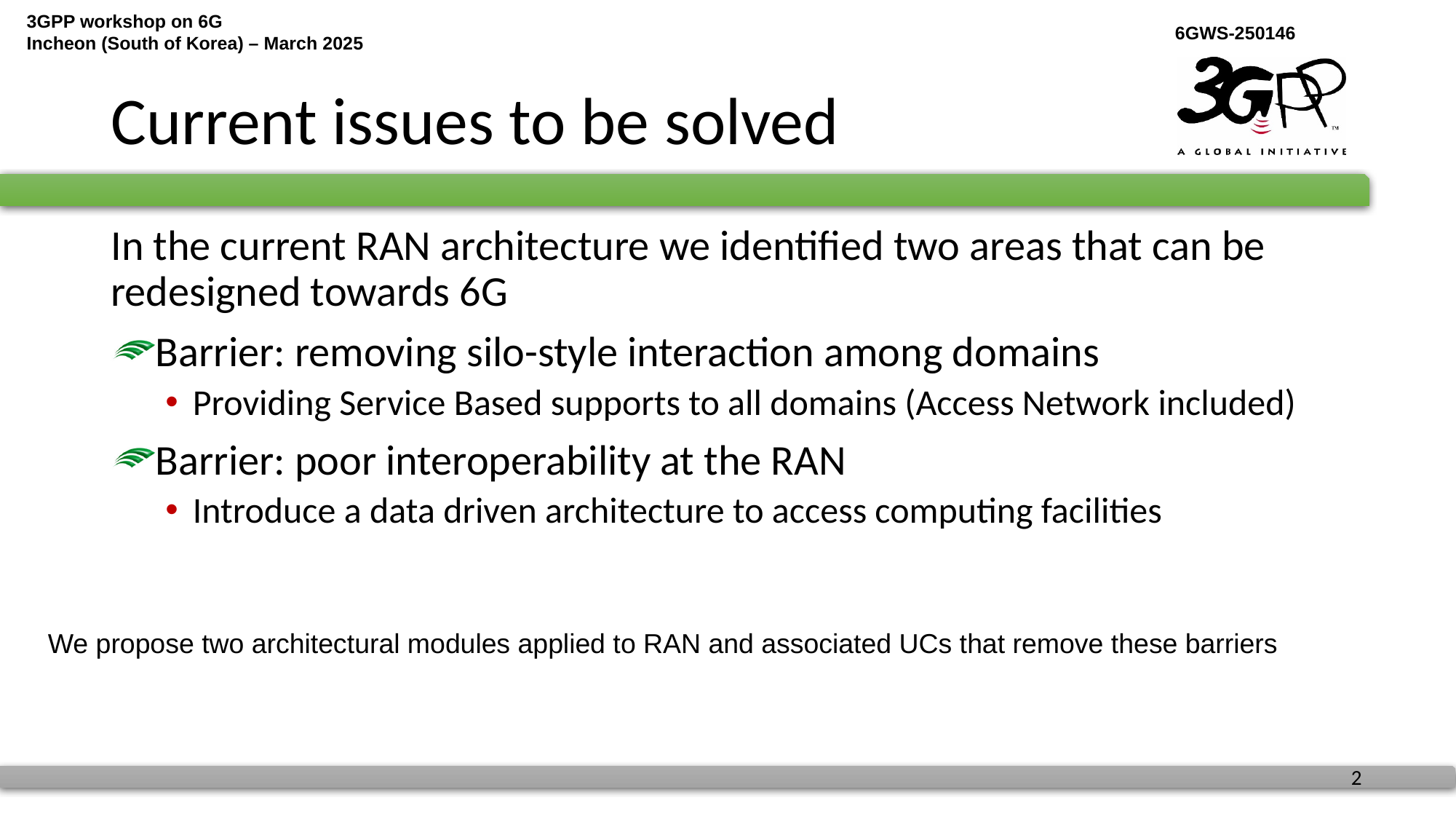

# Current issues to be solved
In the current RAN architecture we identified two areas that can be redesigned towards 6G
Barrier: removing silo-style interaction among domains
Providing Service Based supports to all domains (Access Network included)
Barrier: poor interoperability at the RAN
Introduce a data driven architecture to access computing facilities
We propose two architectural modules applied to RAN and associated UCs that remove these barriers